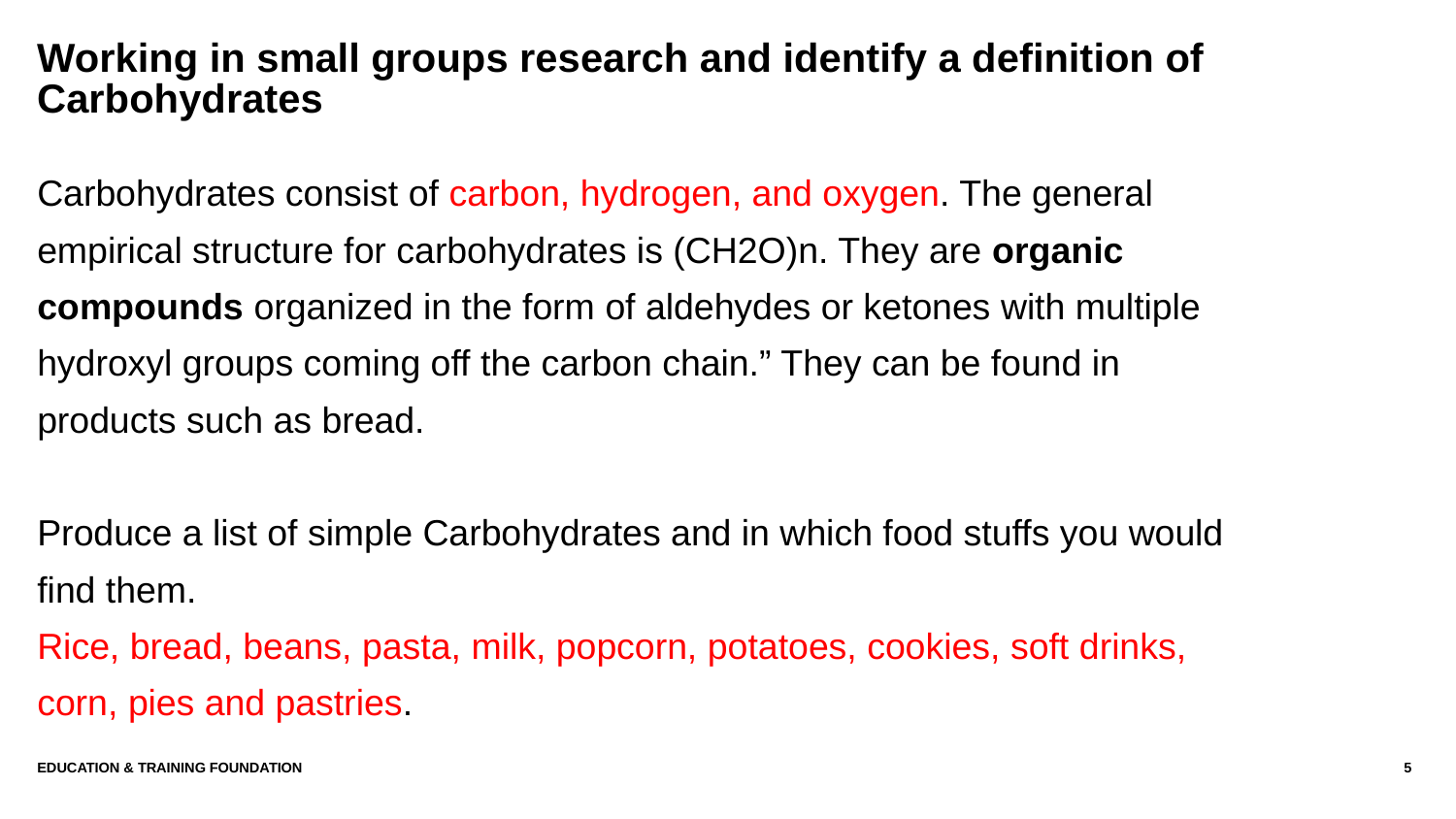

# Working in small groups research and identify a definition of Carbohydrates
Carbohydrates consist of carbon, hydrogen, and oxygen. The general empirical structure for carbohydrates is (CH2O)n. They are organic compounds organized in the form of aldehydes or ketones with multiple hydroxyl groups coming off the carbon chain.” They can be found in products such as bread.

Produce a list of simple Carbohydrates and in which food stuffs you would find them.
Rice, bread, beans, pasta, milk, popcorn, potatoes, cookies, soft drinks, corn, pies and pastries.

Education & Training Foundation
5